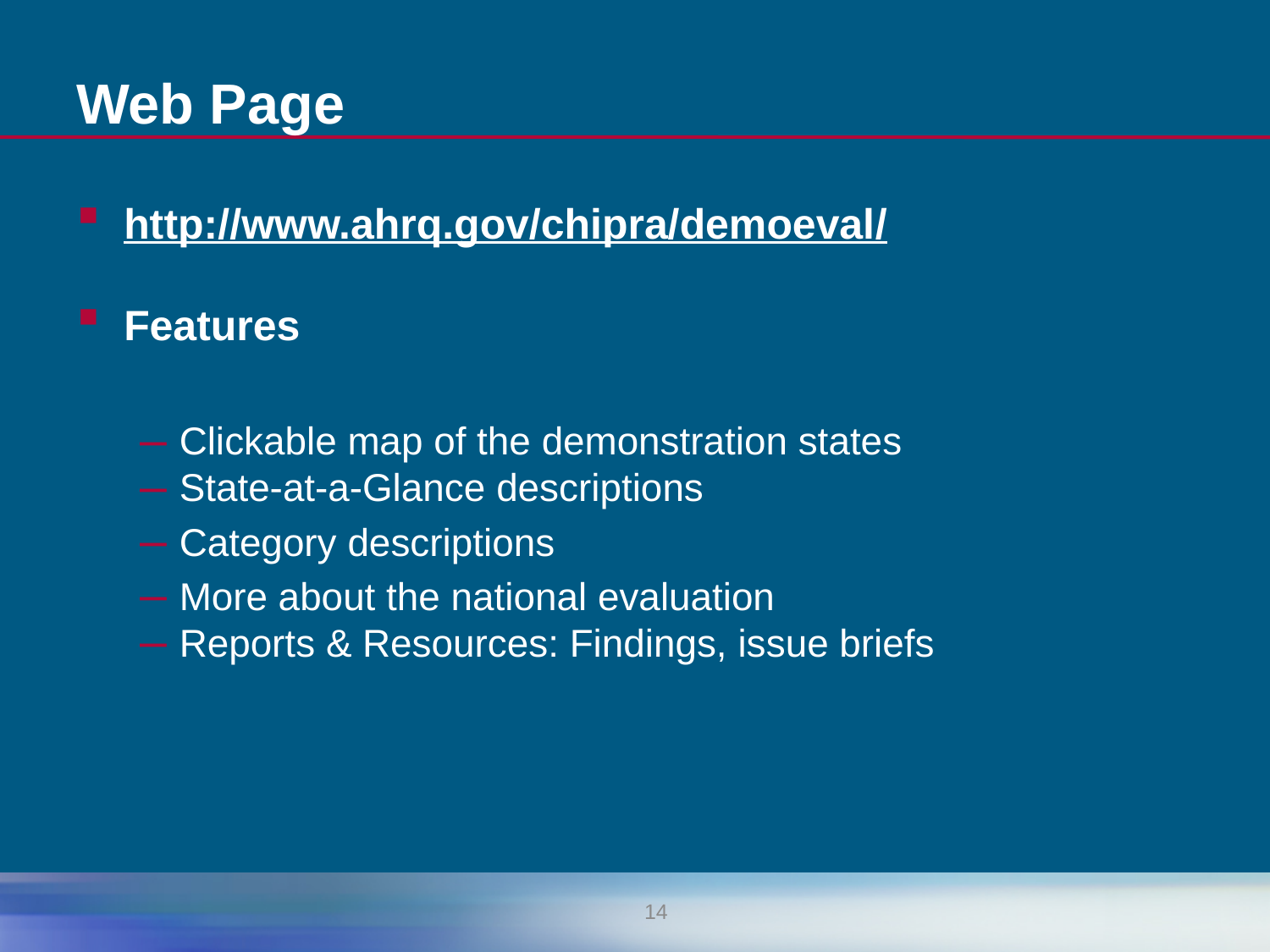

# Web Page
http://www.ahrq.gov/chipra/demoeval/

Features

Clickable map of the demonstration states
State-at-a-Glance descriptions
Category descriptions
More about the national evaluation
Reports & Resources: Findings, issue briefs
14